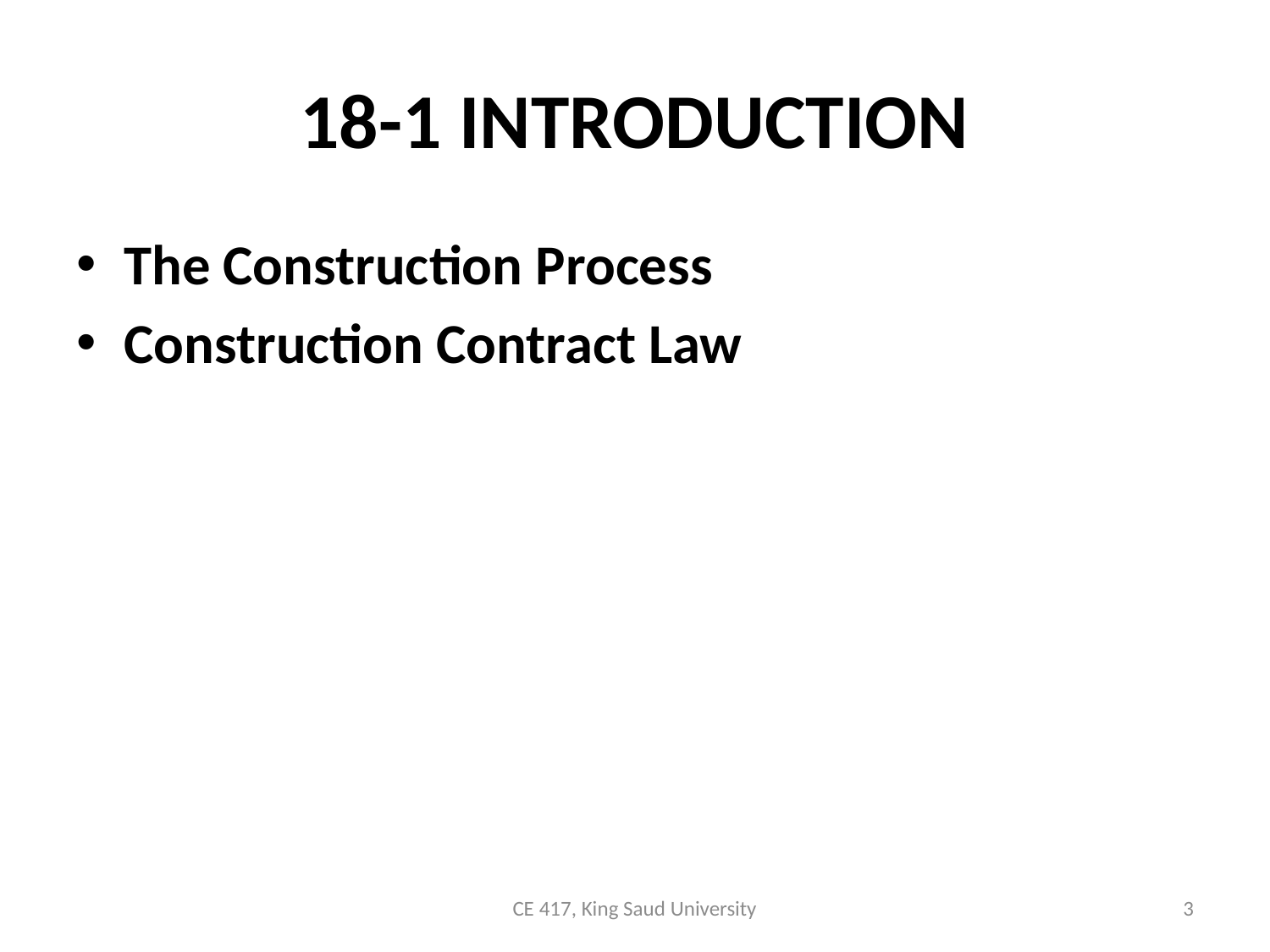

# 18-1 INTRODUCTION
The Construction Process
Construction Contract Law
CE 417, King Saud University
3